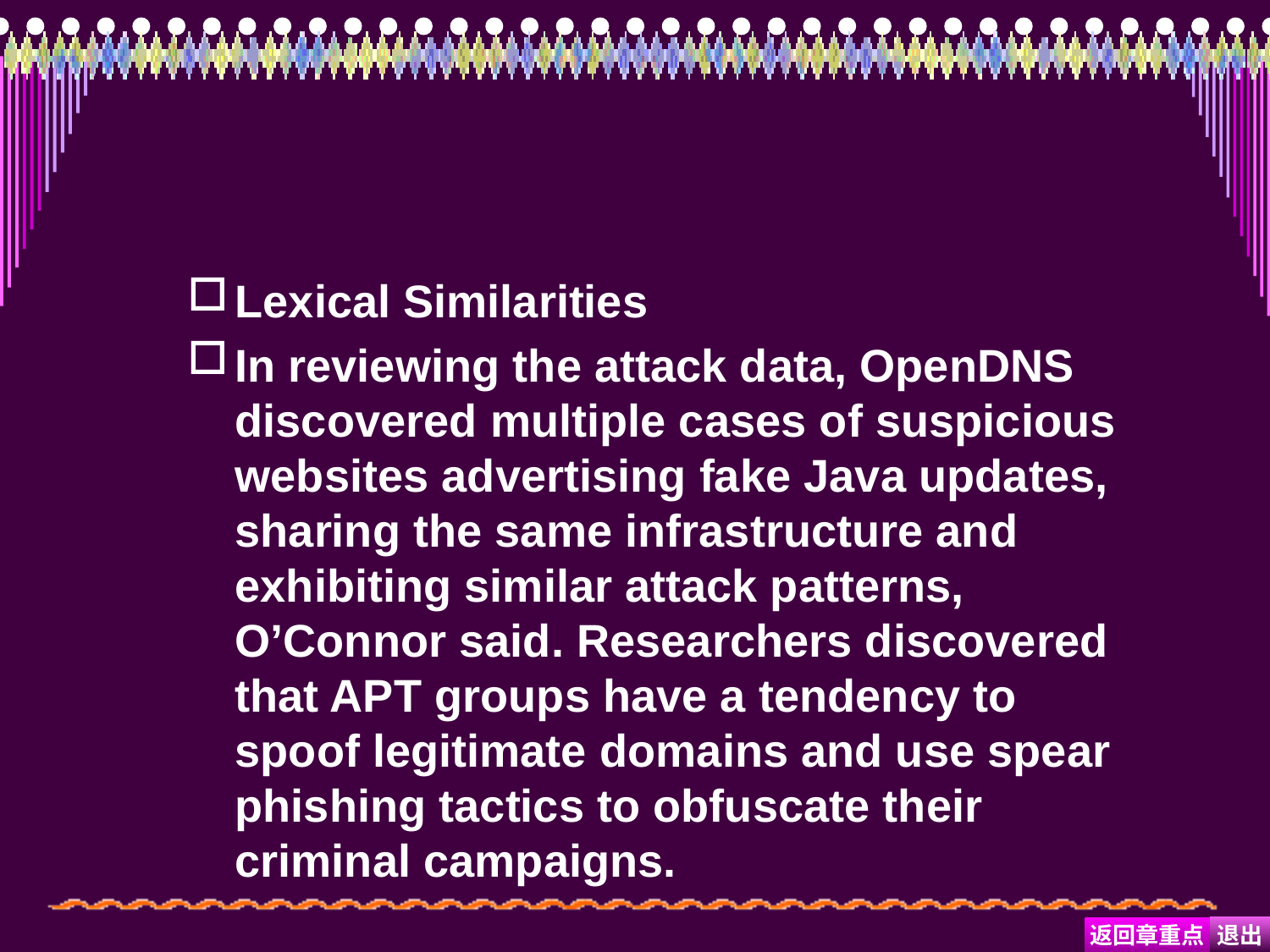

#
Lexical Similarities
In reviewing the attack data, OpenDNS discovered multiple cases of suspicious websites advertising fake Java updates, sharing the same infrastructure and exhibiting similar attack patterns, O’Connor said. Researchers discovered that APT groups have a tendency to spoof legitimate domains and use spear phishing tactics to obfuscate their criminal campaigns.